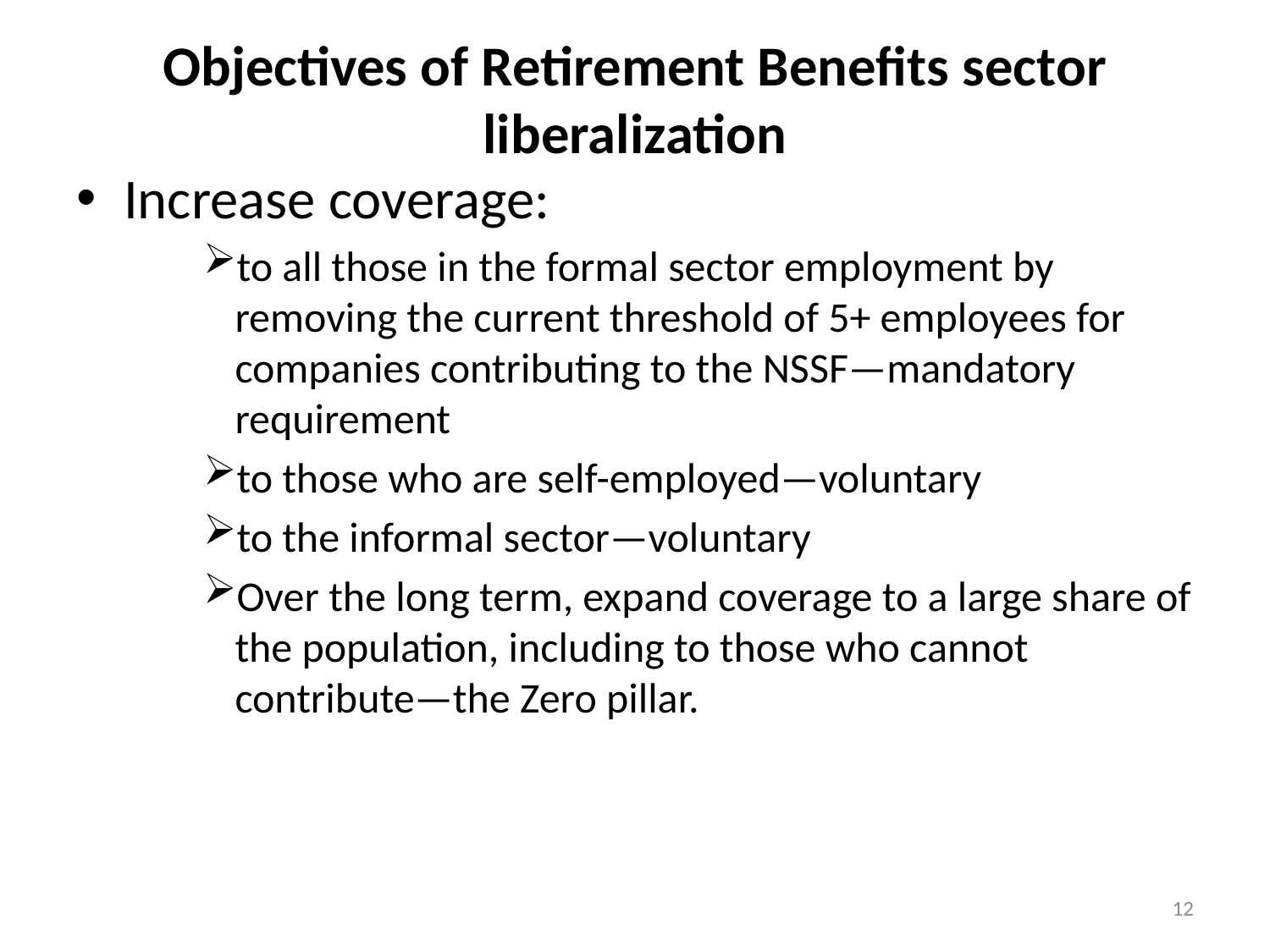

# Objectives of Retirement Benefits sector liberalization
Increase coverage:
to all those in the formal sector employment by removing the current threshold of 5+ employees for companies contributing to the NSSF—mandatory requirement
to those who are self-employed—voluntary
to the informal sector—voluntary
Over the long term, expand coverage to a large share of the population, including to those who cannot contribute—the Zero pillar.

12